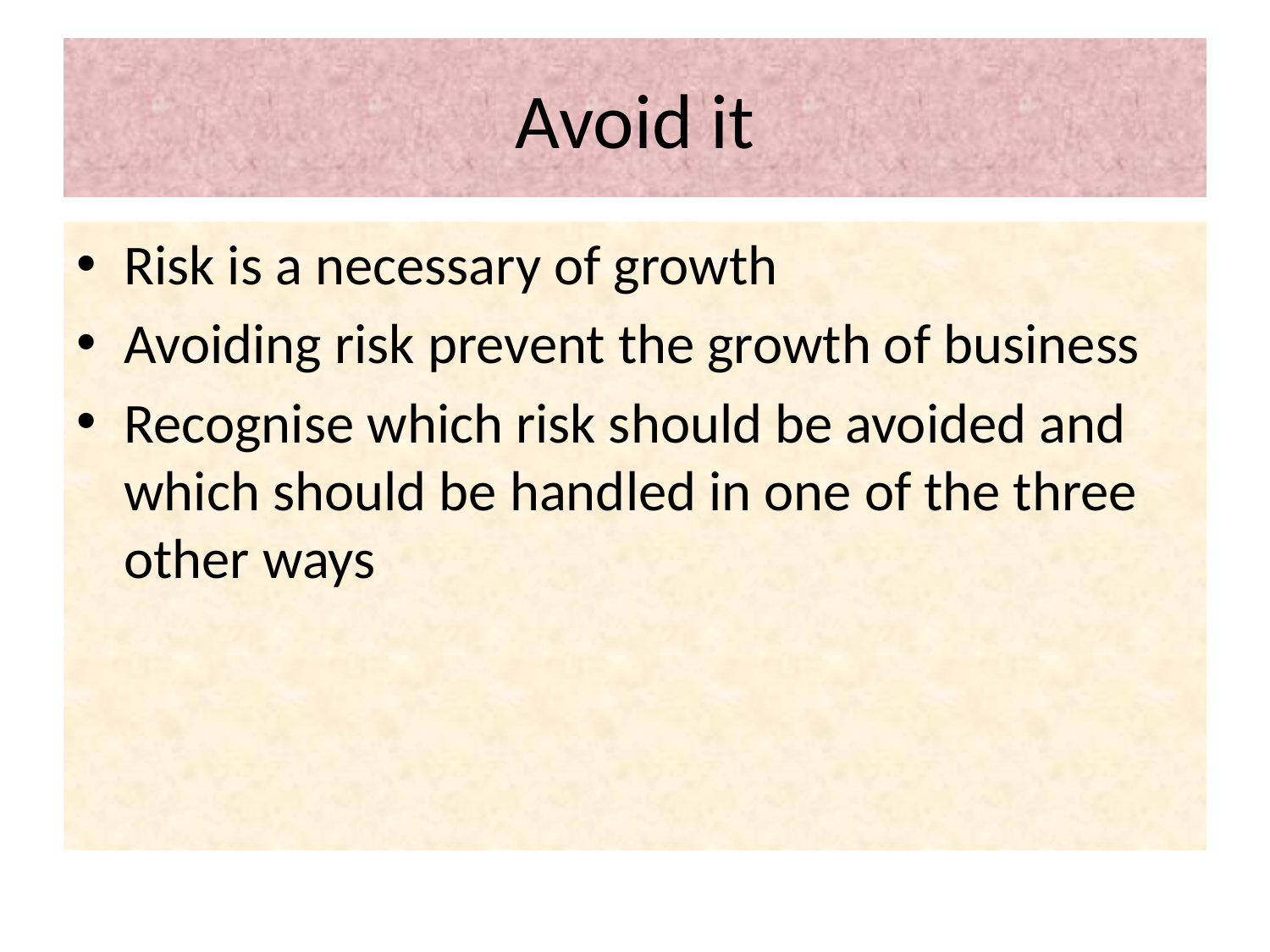

# Avoid it
Risk is a necessary of growth
Avoiding risk prevent the growth of business
Recognise which risk should be avoided and which should be handled in one of the three other ways